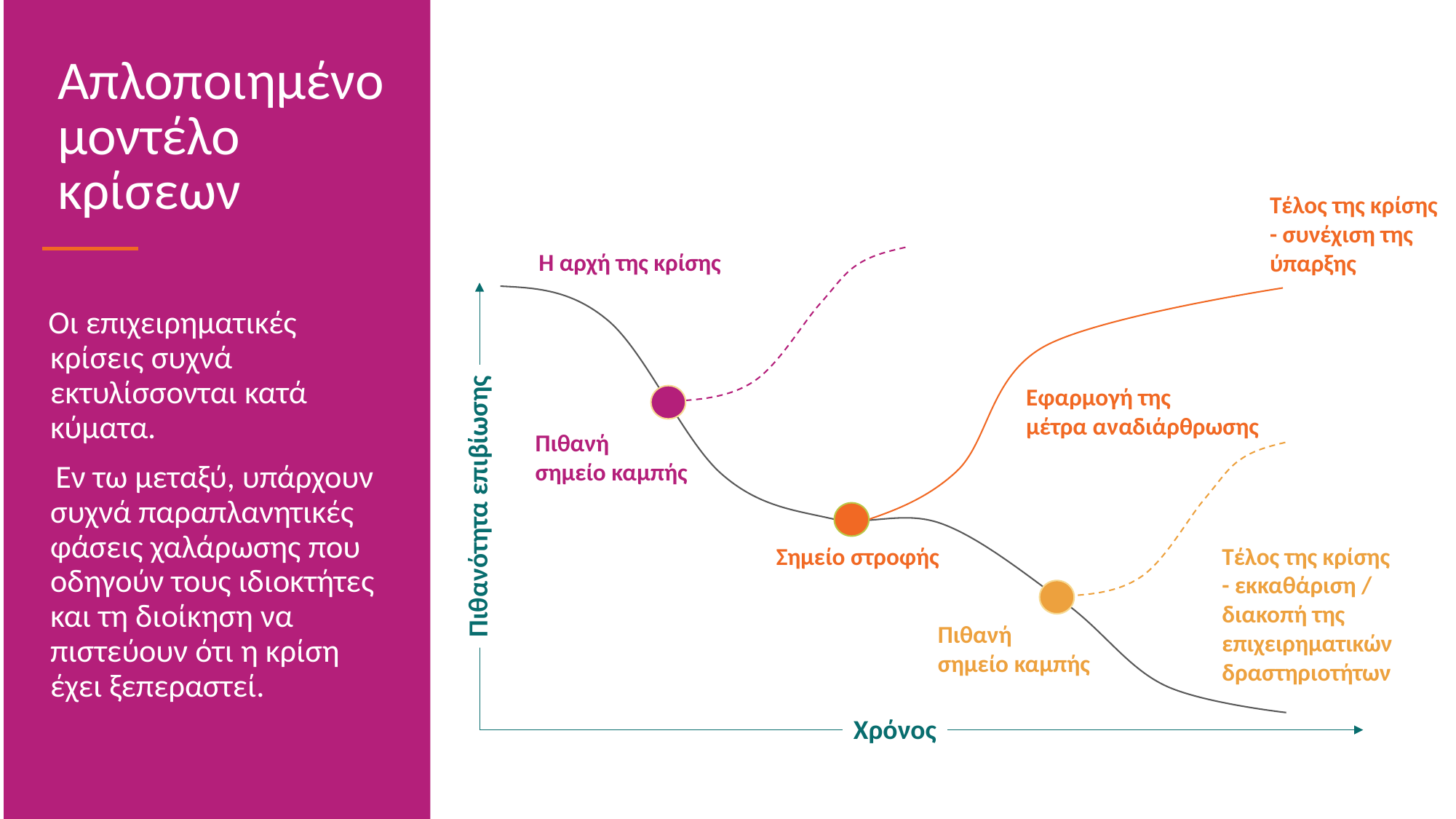

Απλοποιημένο μοντέλο κρίσεων
Τέλος της κρίσης - συνέχιση της ύπαρξης
Η αρχή της κρίσης

Οι επιχειρηματικές κρίσεις συχνά εκτυλίσσονται κατά κύματα.
 Εν τω μεταξύ, υπάρχουν συχνά παραπλανητικές φάσεις χαλάρωσης που οδηγούν τους ιδιοκτήτες και τη διοίκηση να πιστεύουν ότι η κρίση έχει ξεπεραστεί.
Εφαρμογή της
μέτρα αναδιάρθρωσης

Πιθανή
σημείο καμπής
Πιθανότητα επιβίωσης

Σημείο στροφής
Τέλος της κρίσης
- εκκαθάριση /
διακοπή της
επιχειρηματικών δραστηριοτήτων

Πιθανή
σημείο καμπής
Χρόνος